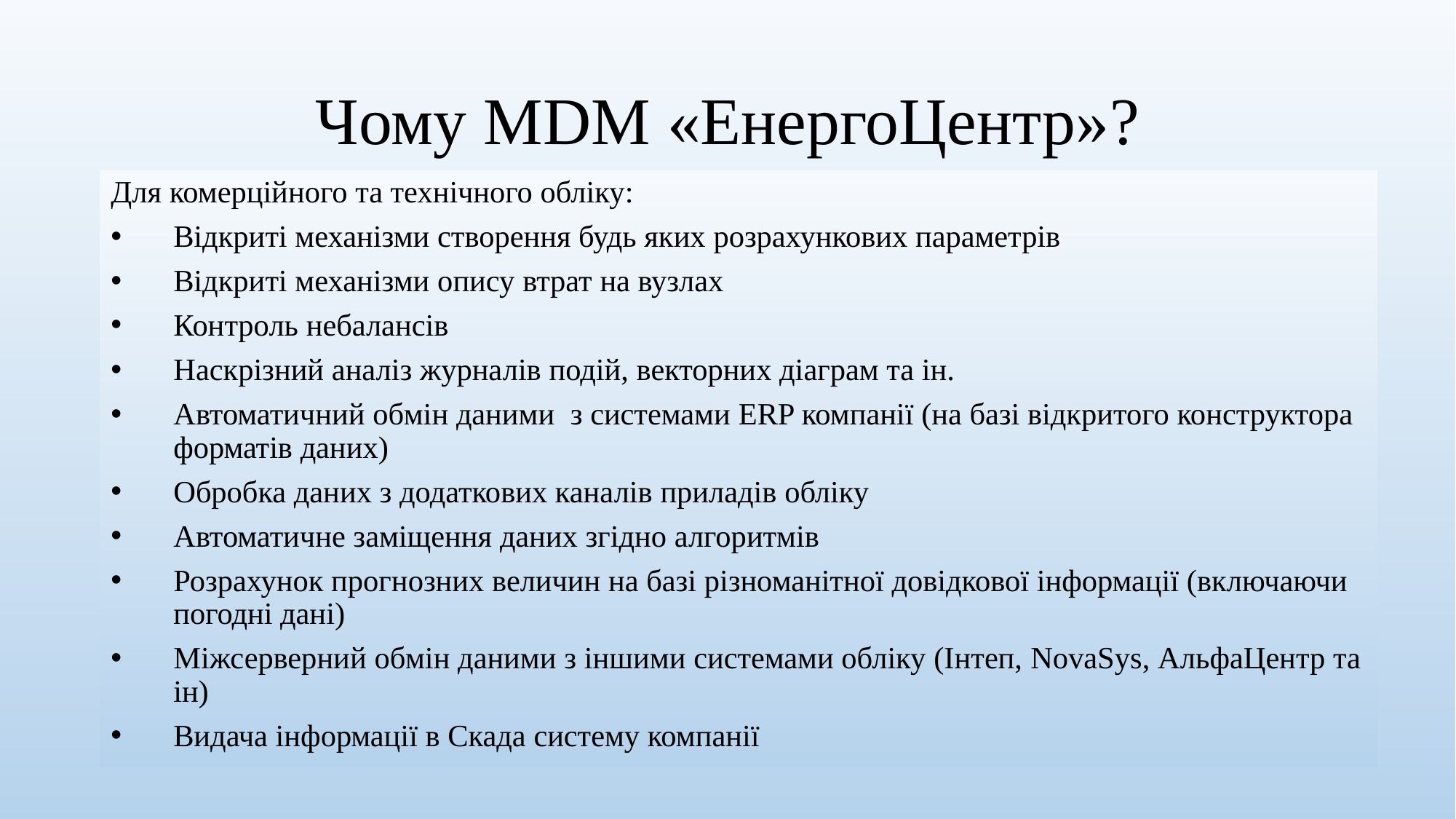

# Чому MDM «ЕнергоЦентр»?
Для комерційного та технічного обліку:
Відкриті механізми створення будь яких розрахункових параметрів
Відкриті механізми опису втрат на вузлах
Контроль небалансів
Наскрізний аналіз журналів подій, векторних діаграм та ін.
Автоматичний обмін даними  з системами ERP компанії (на базі відкритого конструктора форматів даних)
Обробка даних з додаткових каналів приладів обліку
Автоматичне заміщення даних згідно алгоритмів
Розрахунок прогнозних величин на базі різноманітної довідкової інформації (включаючи погодні дані)
Міжсерверний обмін даними з іншими системами обліку (Інтеп, NovaSys, АльфаЦентр та ін)
Видача інформації в Скада систему компанії